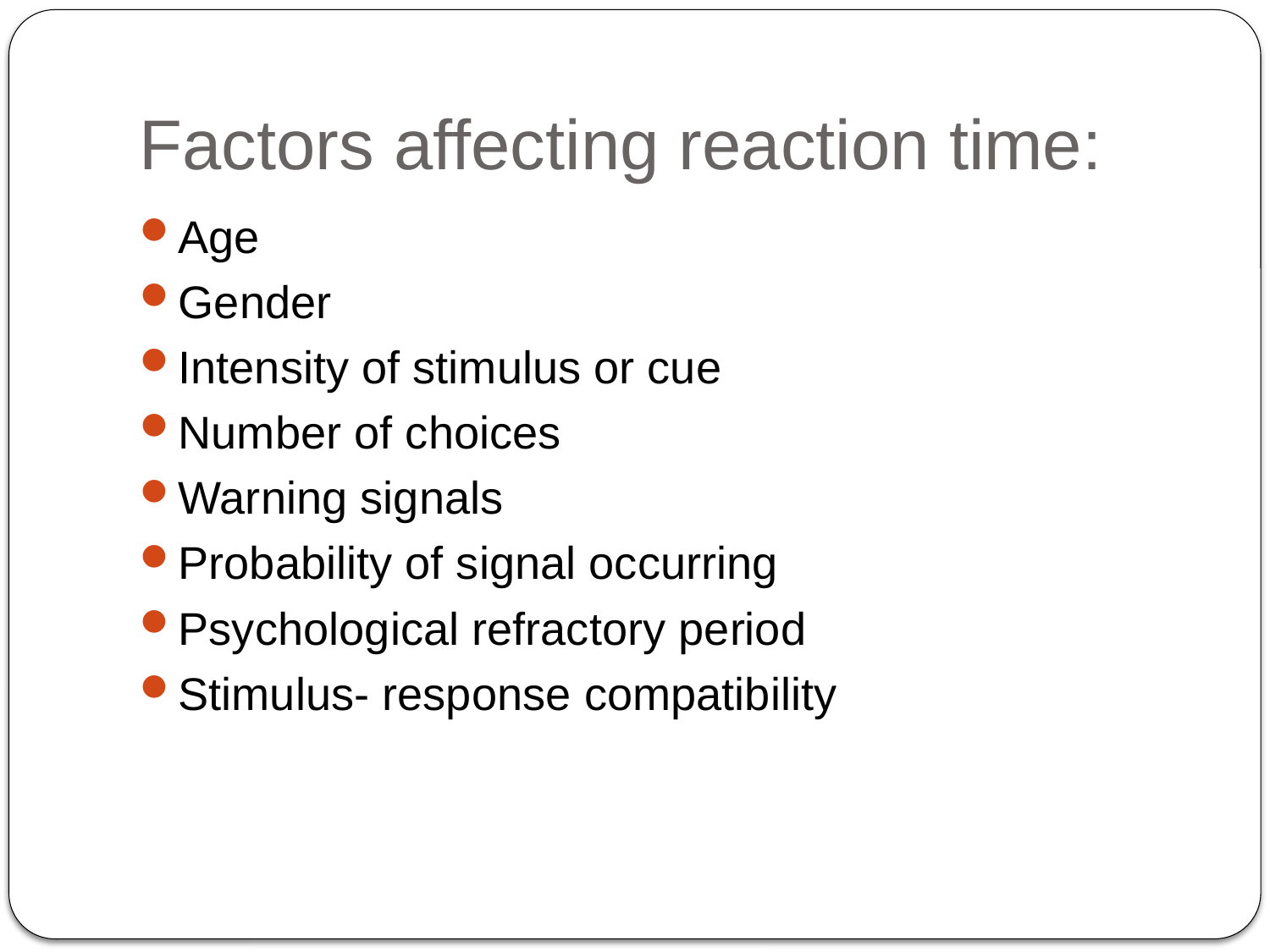

# Factors affecting reaction time:
Age
Gender
Intensity of stimulus or cue
Number of choices
Warning signals
Probability of signal occurring
Psychological refractory period
Stimulus- response compatibility